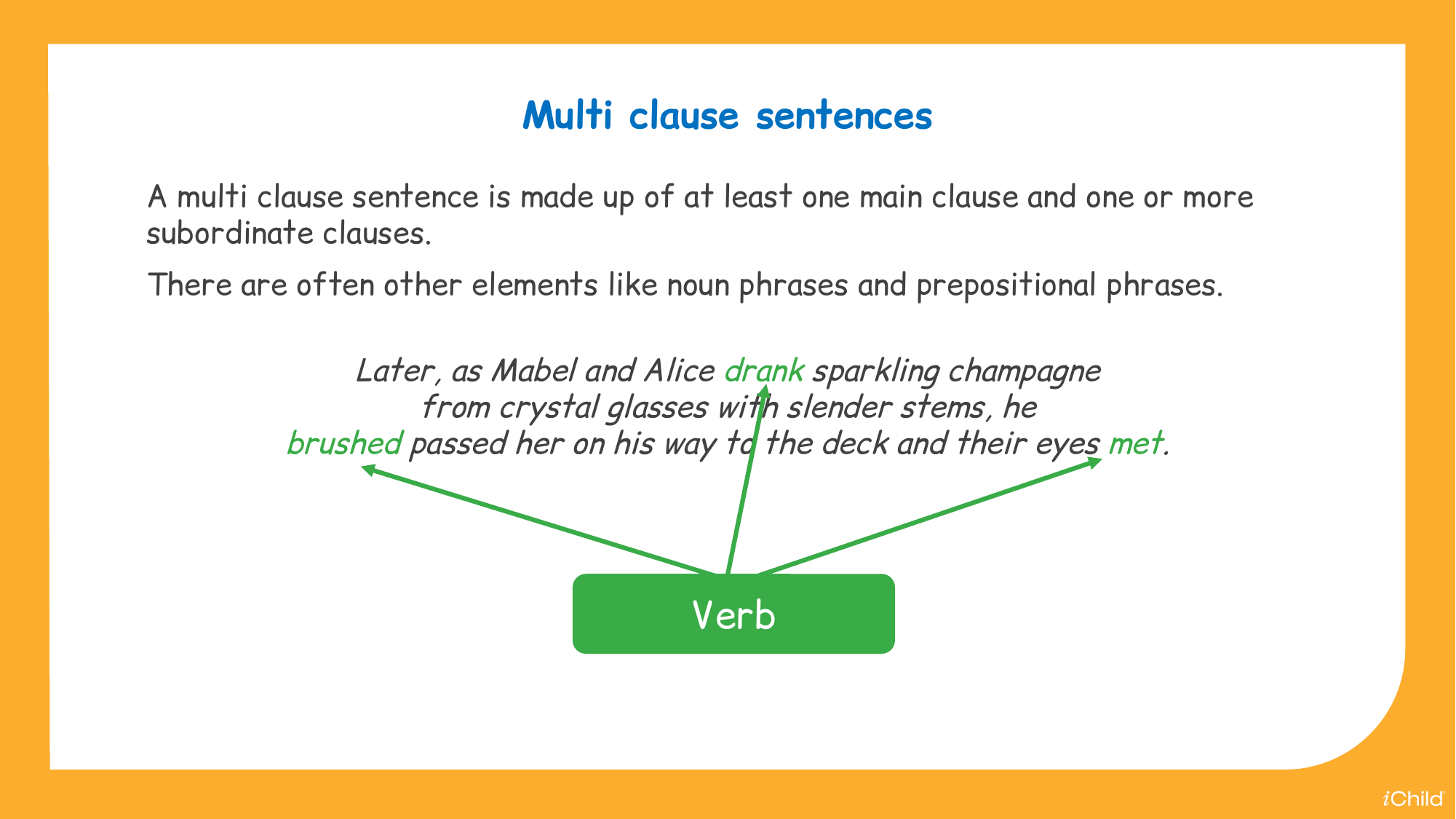

Multi clause sentences
A multi clause sentence is made up of at least one main clause and one or more subordinate clauses.
There are often other elements like noun phrases and prepositional phrases.
Later, as Mabel and Alice drank sparkling champagne
from crystal glasses with slender stems, he
brushed passed her on his way to the deck and their eyes met.

Verb